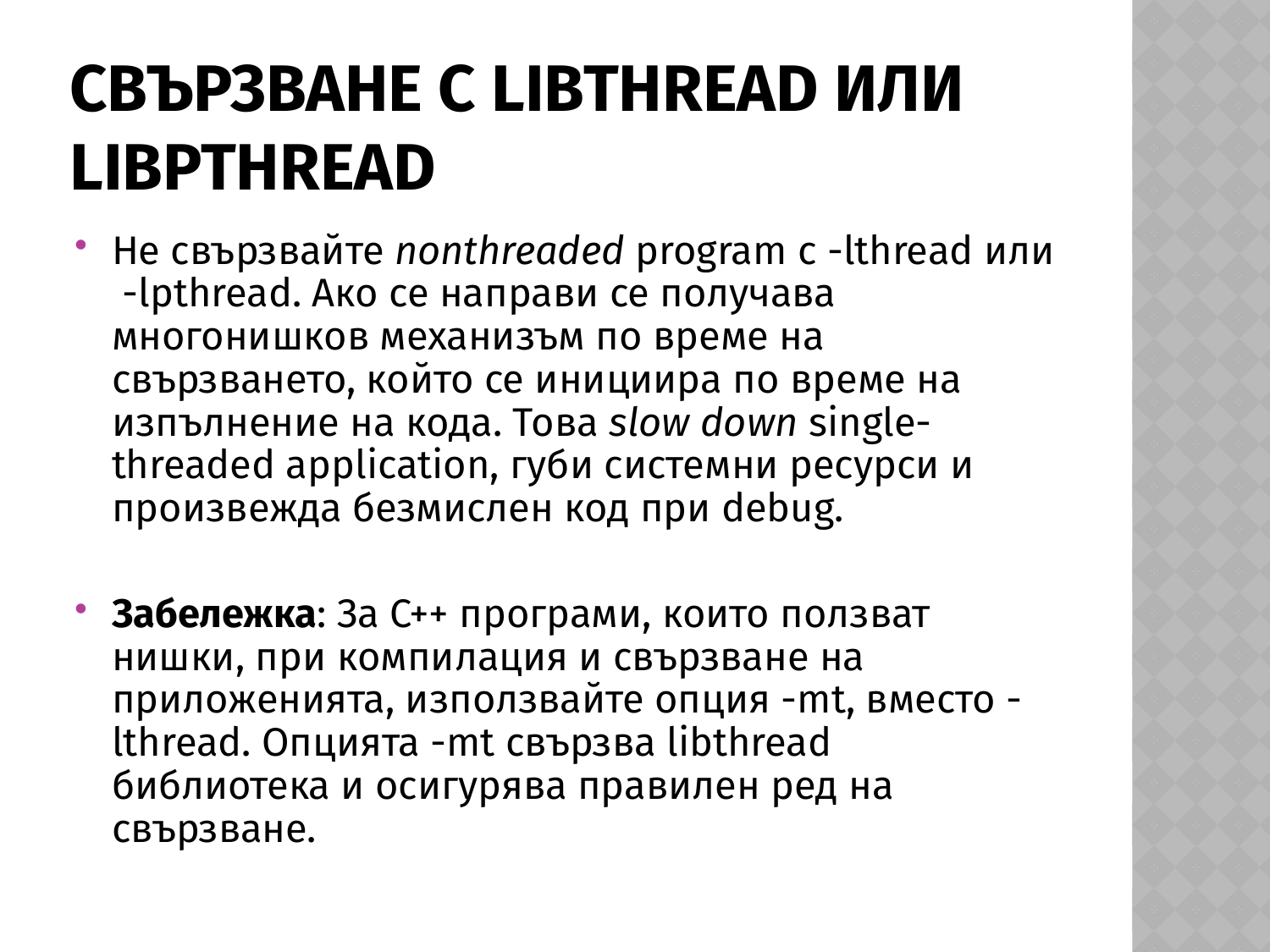

# Свързване с libthread или libpthread
Не свързвайте nonthreaded program с -lthread или
 -lpthread. Ако се направи се получава многонишков механизъм по време на свързването, който се инициира по време на изпълнение на кода. Това slow down single-threaded application, губи системни ресурси и произвежда безмислен код при debug.

Забележка: За C++ програми, които ползват нишки, при компилация и свързване на приложенията, използвайте опция -mt, вместо -lthread. Опцията -mt свързва libthread библиотека и осигурява правилен ред на свързване.